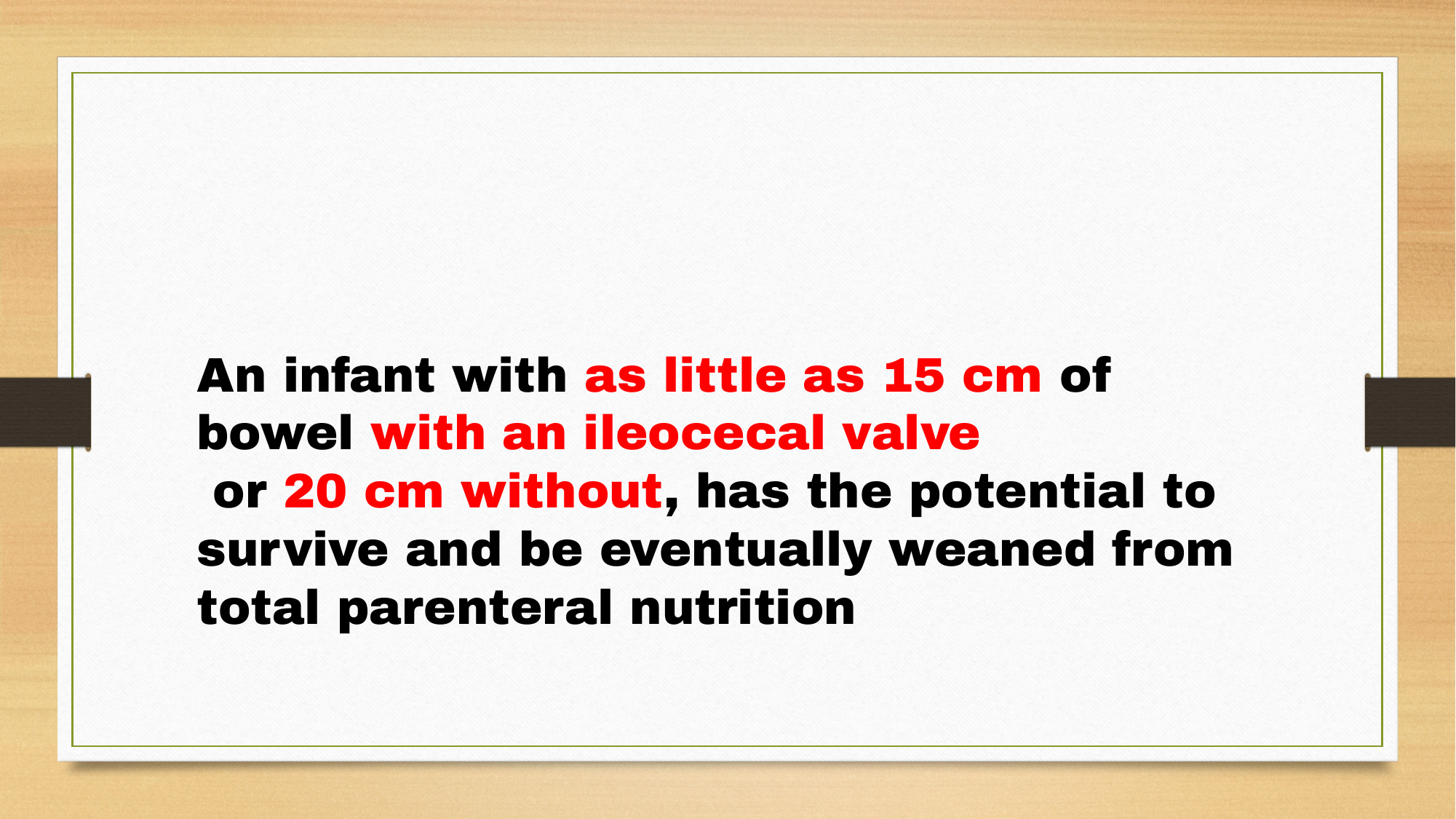

An infant with as little as 15 cm of bowel with an ileocecal valve
 or 20 cm without, has the potential to survive and be eventually weaned from total parenteral nutrition